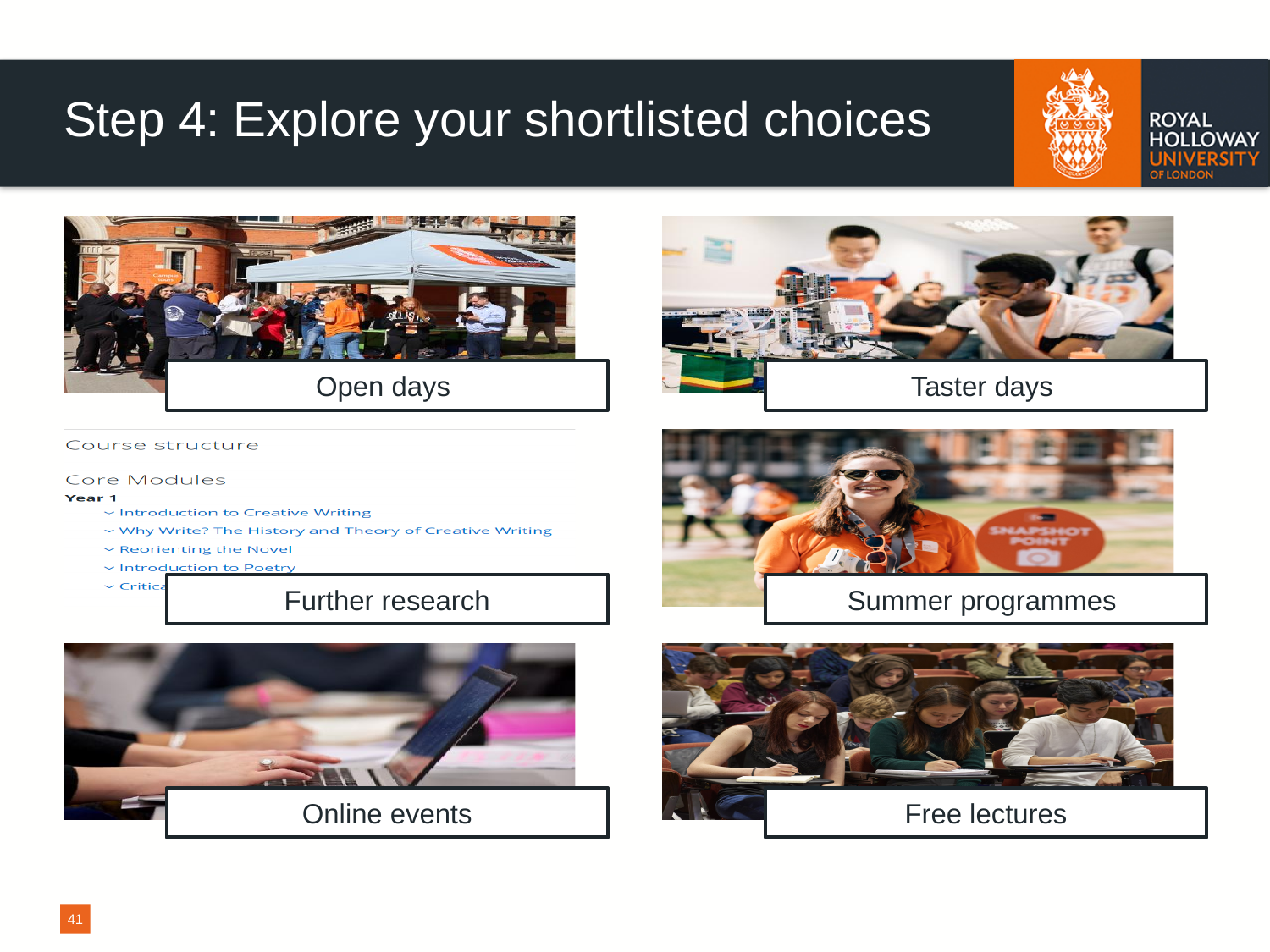

# Step 4: Explore your shortlisted choices
Taster days
Open days
Online events
Free lectures
Further research
Summer programmes